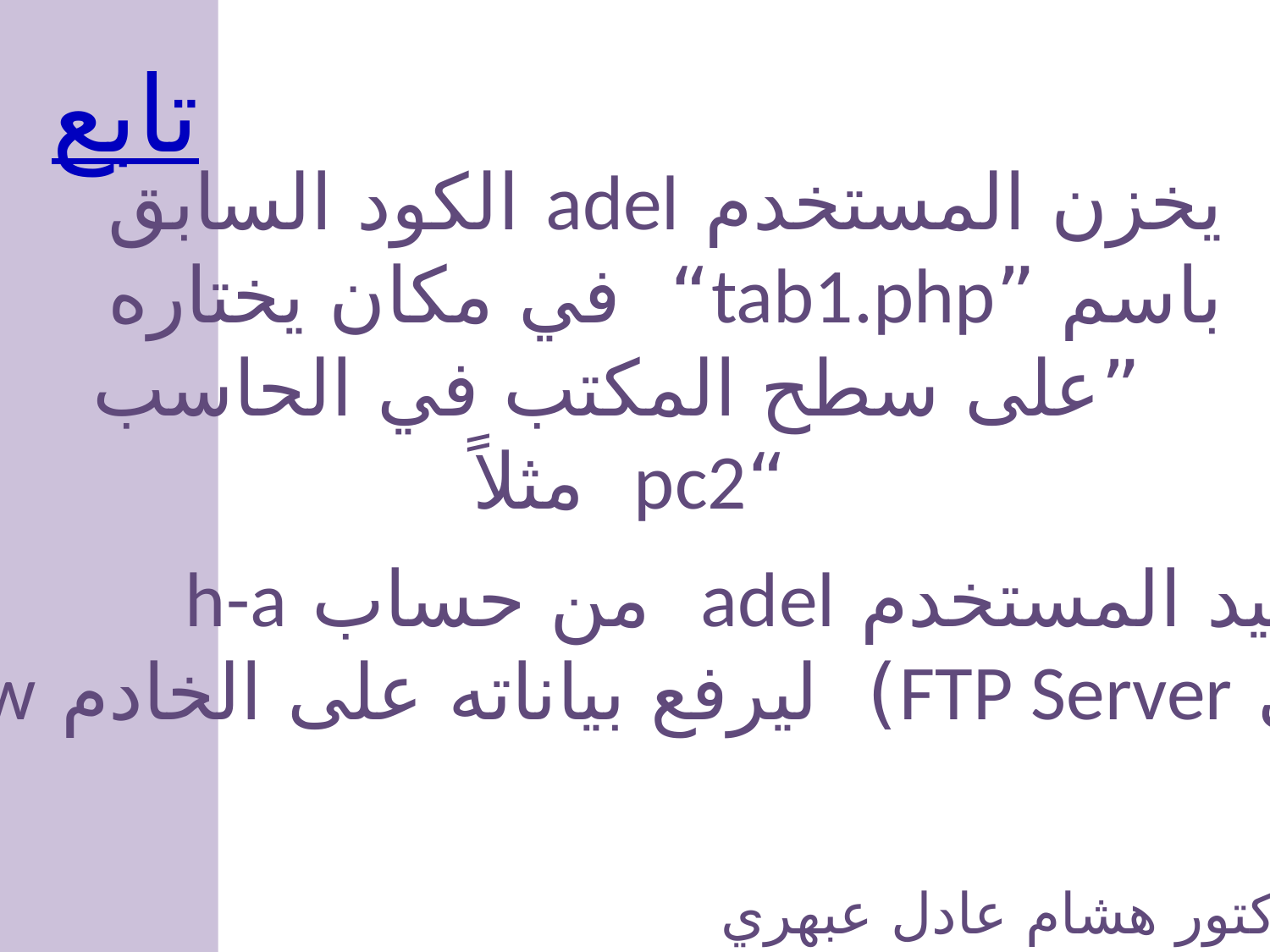

تابع
يخزن المستخدم adel الكود السابق باسم ”tab1.php“  في مكان يختاره
”على سطح المكتب في الحاسب “pc2  مثلاً
يستفيد المستخدم adel  من حساب h-a
(على FTP Server)  ليرفع بياناته على الخادم www
الدكتور هشام عادل عبهري